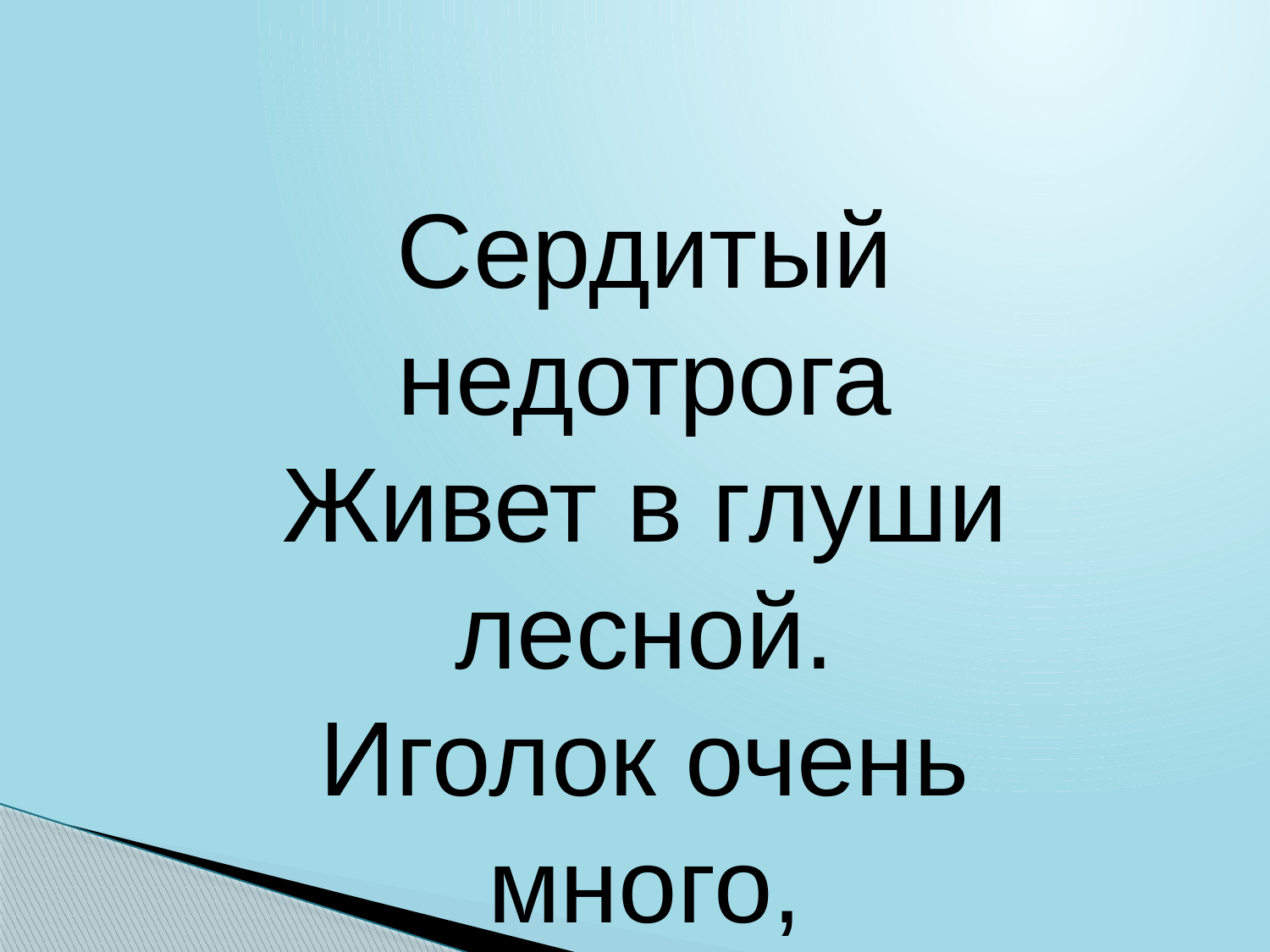

Сердитый недотрога
Живет в глуши лесной.
Иголок очень много,
А нитки ни одной.